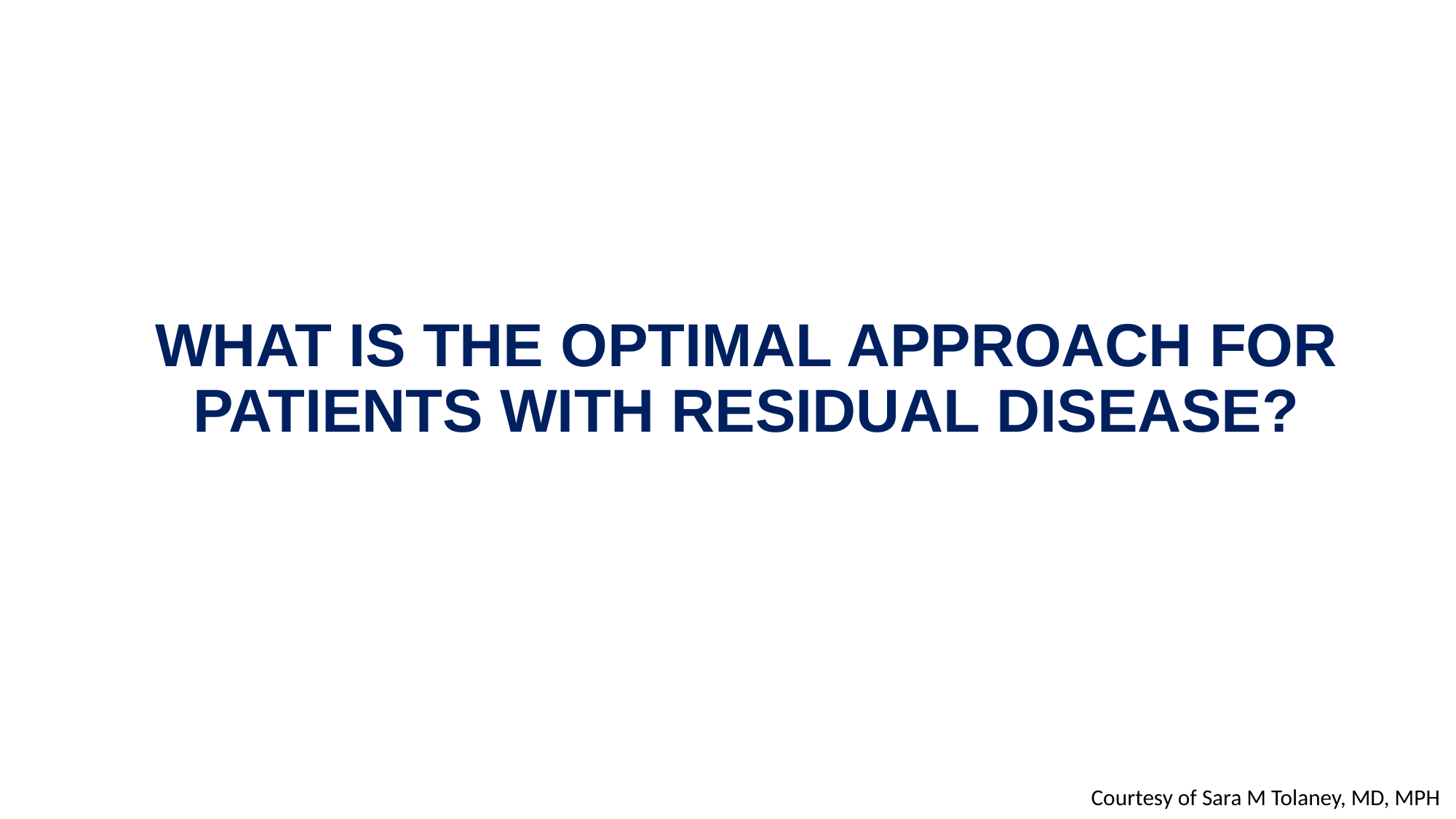

WHAT IS THE OPTIMAL APPROACH FOR PATIENTS WITH RESIDUAL DISEASE?
Courtesy of Sara M Tolaney, MD, MPH